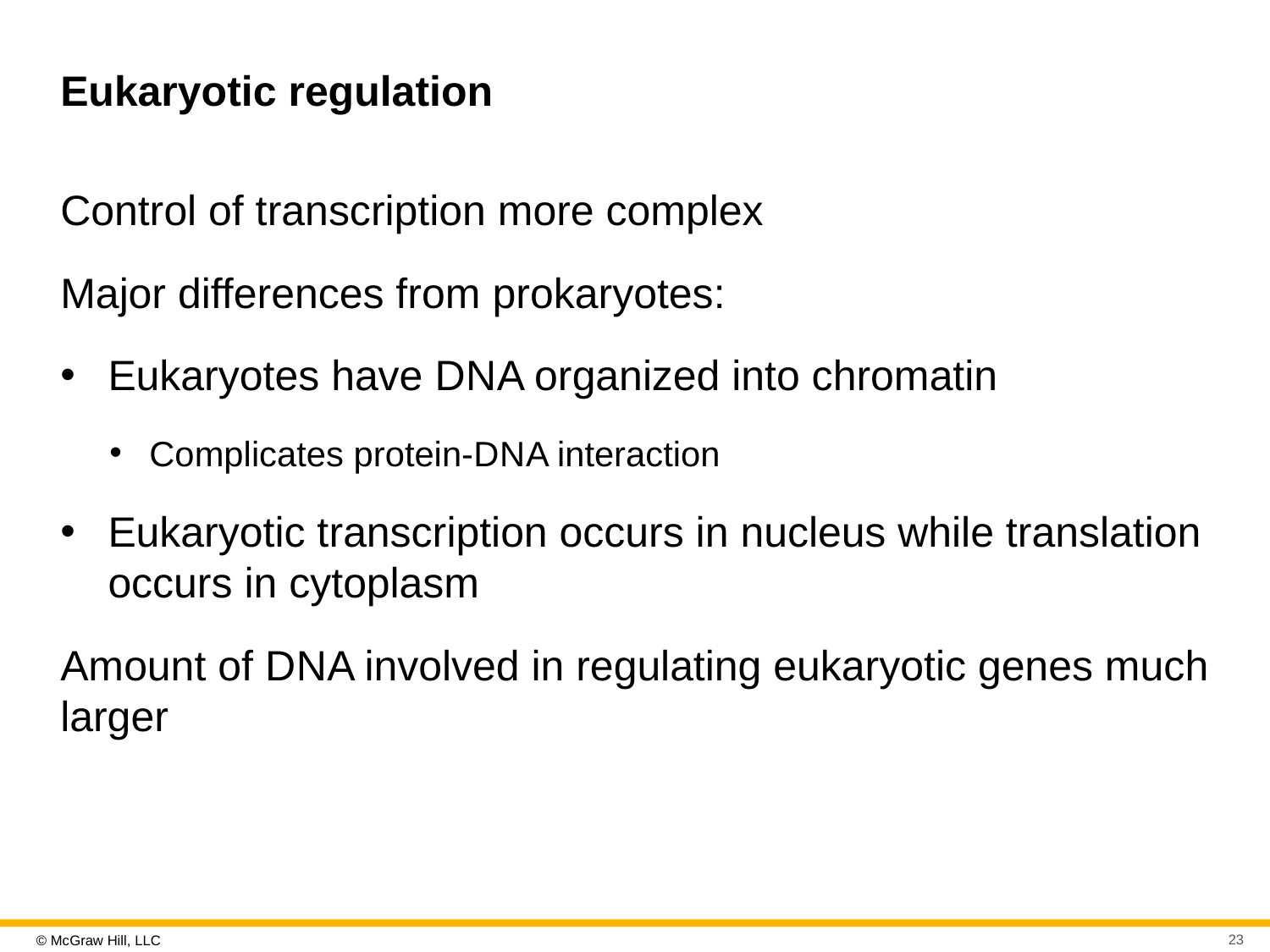

# Eukaryotic regulation
Control of transcription more complex
Major differences from prokaryotes:
Eukaryotes have D N A organized into chromatin
Complicates protein-D N A interaction
Eukaryotic transcription occurs in nucleus while translation occurs in cytoplasm
Amount of D N A involved in regulating eukaryotic genes much larger
23